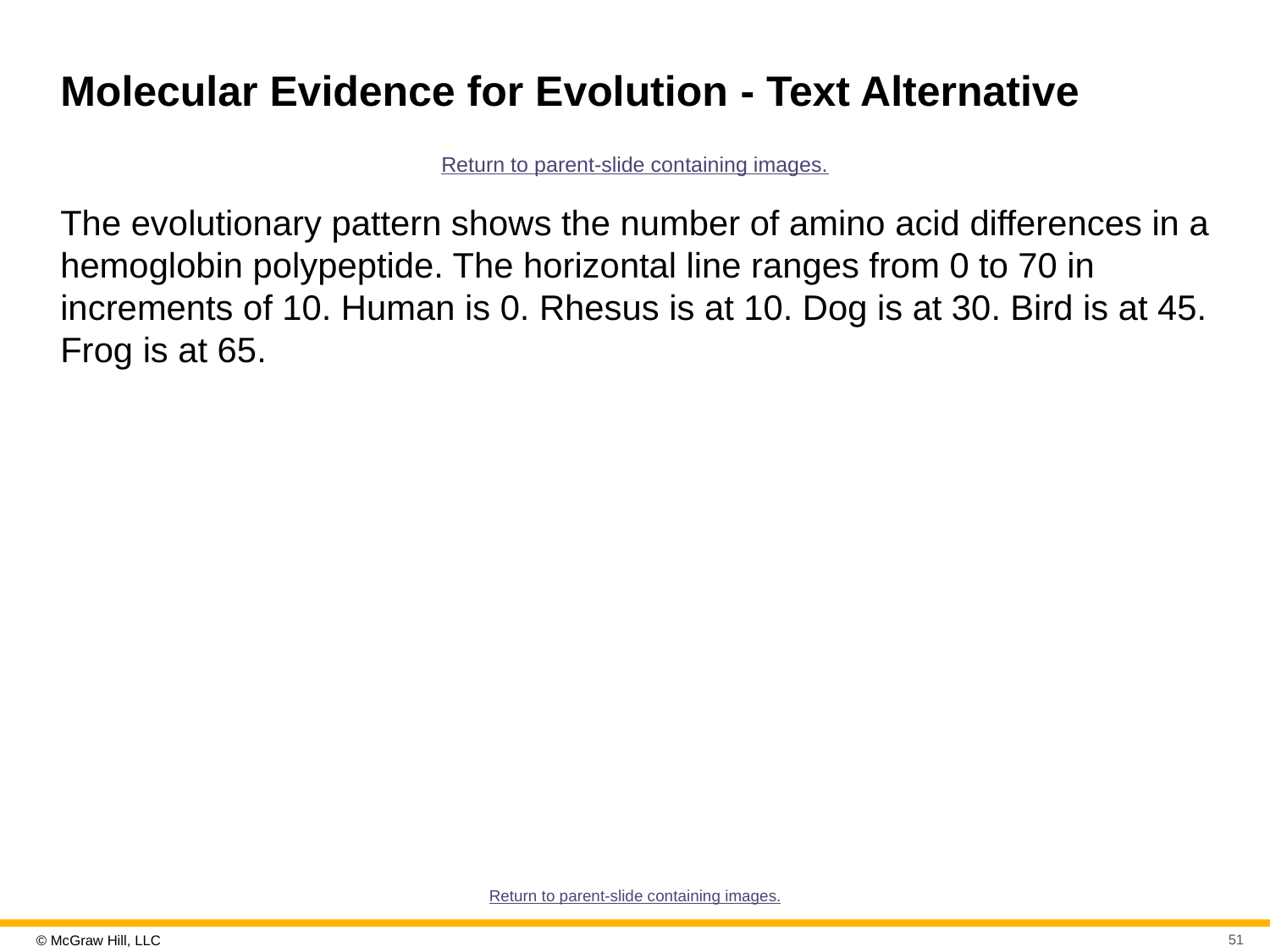

# Molecular Evidence for Evolution - Text Alternative
Return to parent-slide containing images.
The evolutionary pattern shows the number of amino acid differences in a hemoglobin polypeptide. The horizontal line ranges from 0 to 70 in increments of 10. Human is 0. Rhesus is at 10. Dog is at 30. Bird is at 45. Frog is at 65.
Return to parent-slide containing images.
51